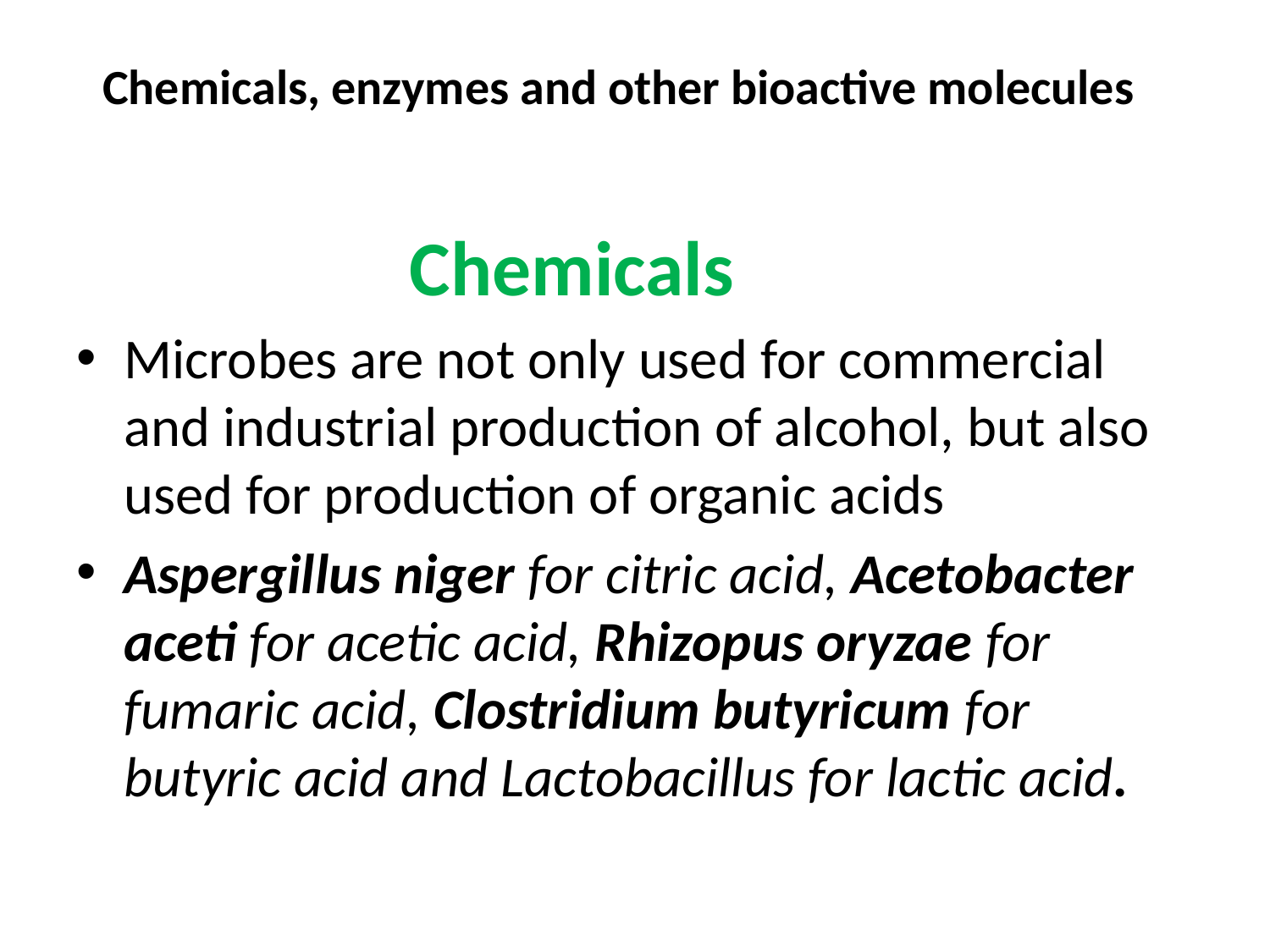

# Chemicals, enzymes and other bioactive molecules
                     Chemicals
Microbes are not only used for commercial and industrial production of alcohol, but also used for production of organic acids
Aspergillus niger for citric acid, Acetobacter aceti for acetic acid, Rhizopus oryzae for fumaric acid, Clostridium butyricum for butyric acid and Lactobacillus for lactic acid.